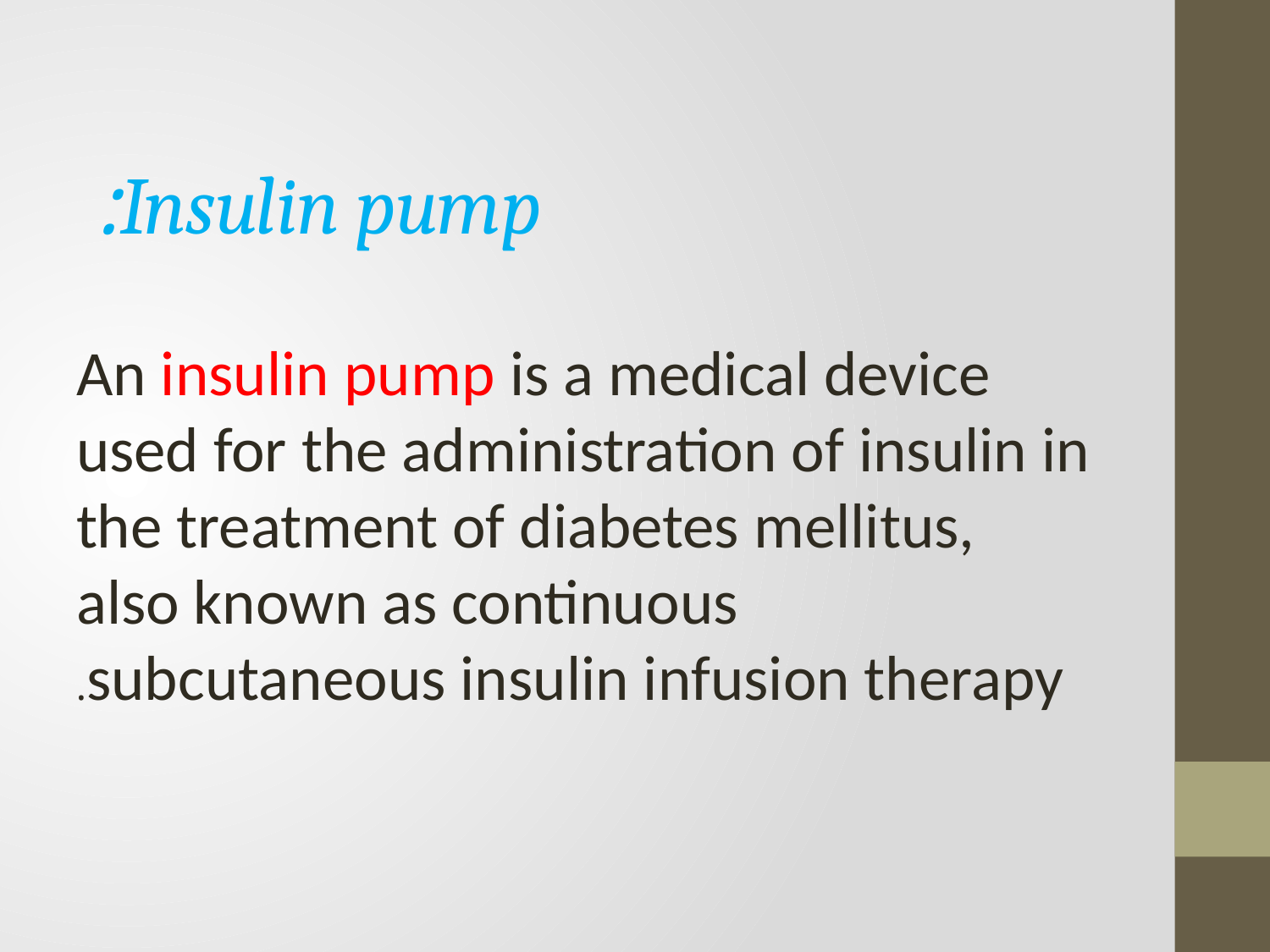

# Insulin pump:
An insulin pump is a medical device used for the administration of insulin in the treatment of diabetes mellitus, also known as continuous subcutaneous insulin infusion therapy.